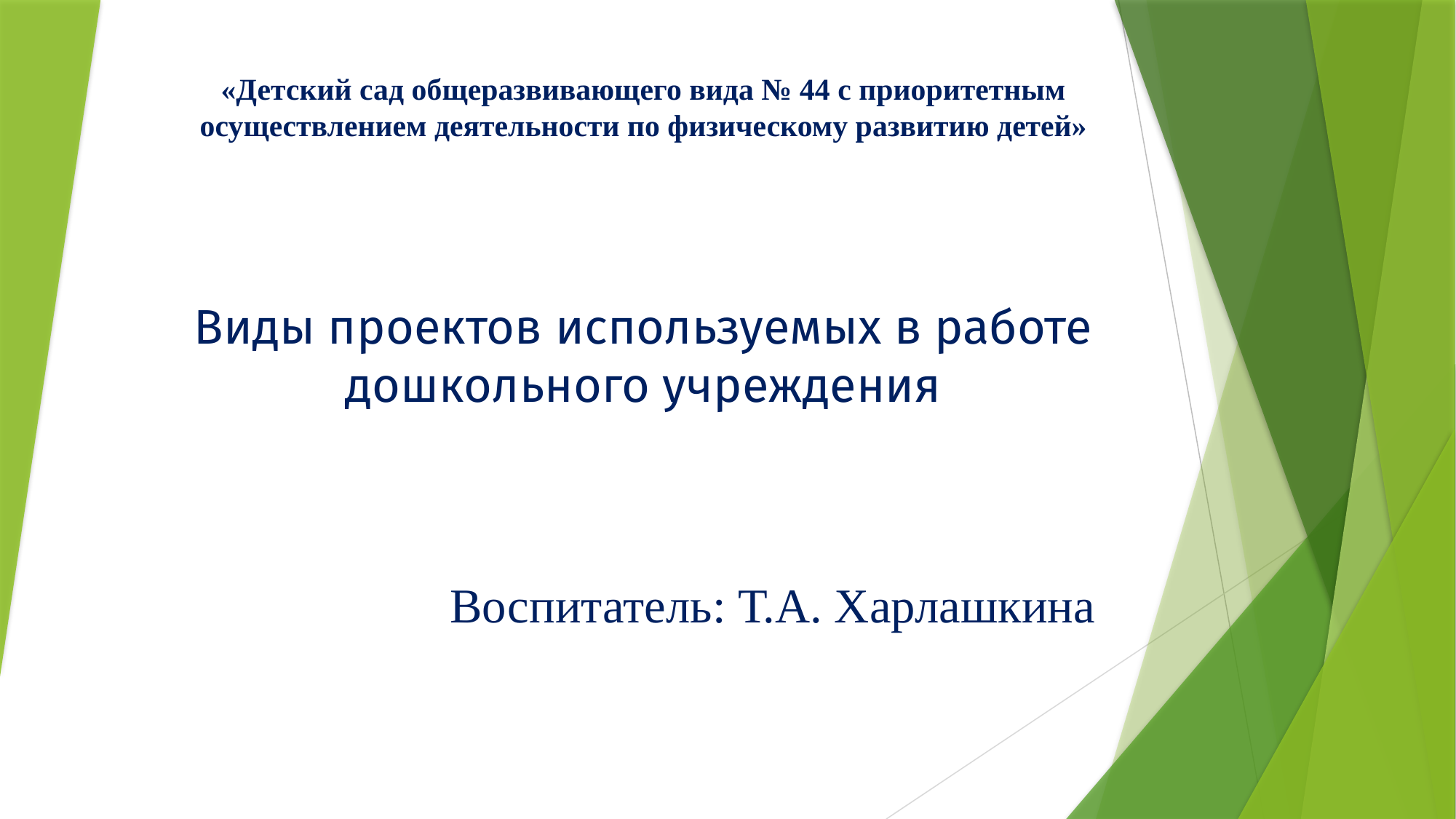

# «Детский сад общеразвивающего вида № 44 с приоритетным осуществлением деятельности по физическому развитию детей»
Виды проектов используемых в работе дошкольного учреждения

Воспитатель: Т.А. Харлашкина